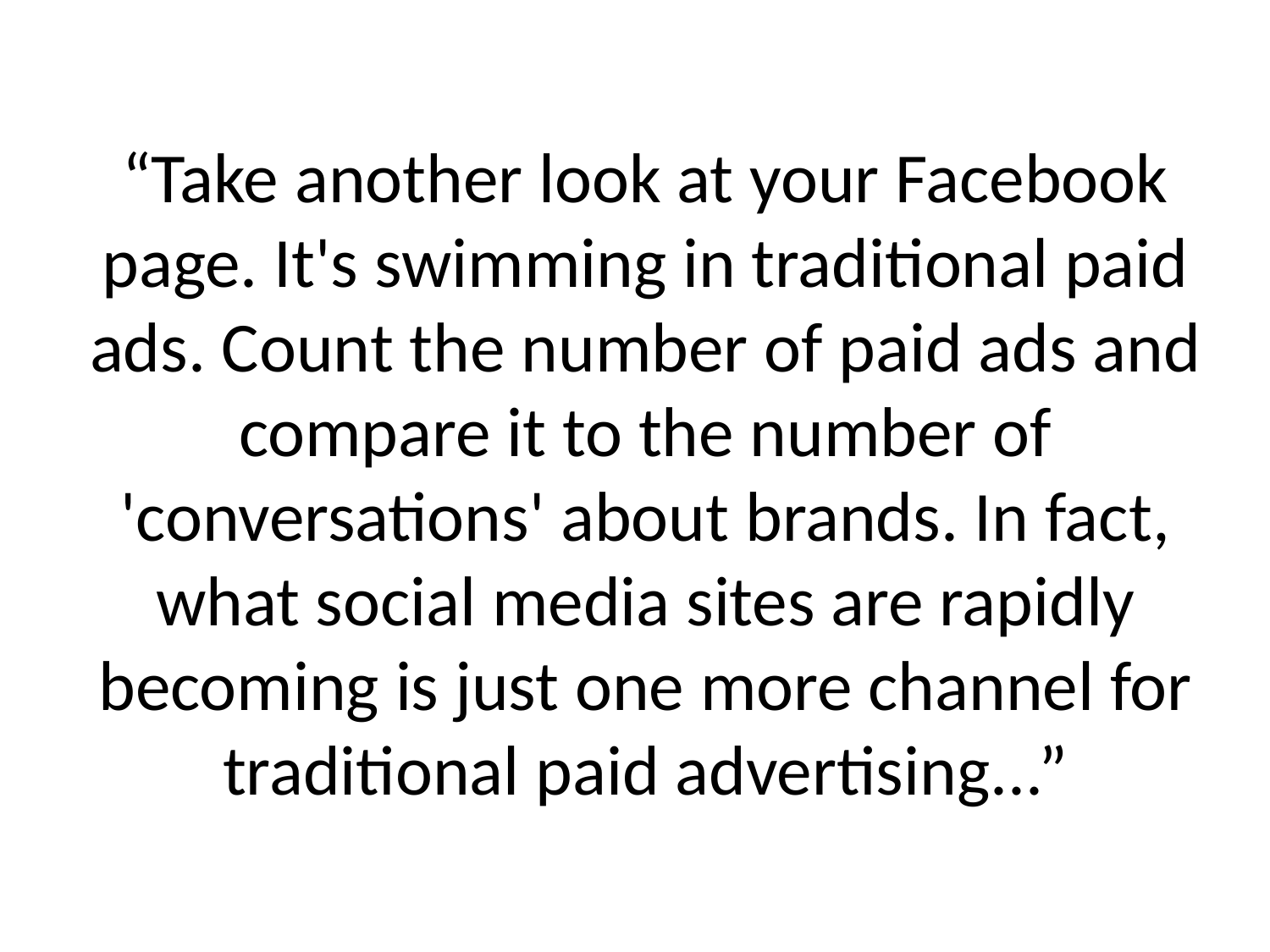

“Take another look at your Facebook page. It's swimming in traditional paid ads. Count the number of paid ads and compare it to the number of 'conversations' about brands. In fact, what social media sites are rapidly becoming is just one more channel for traditional paid advertising...”